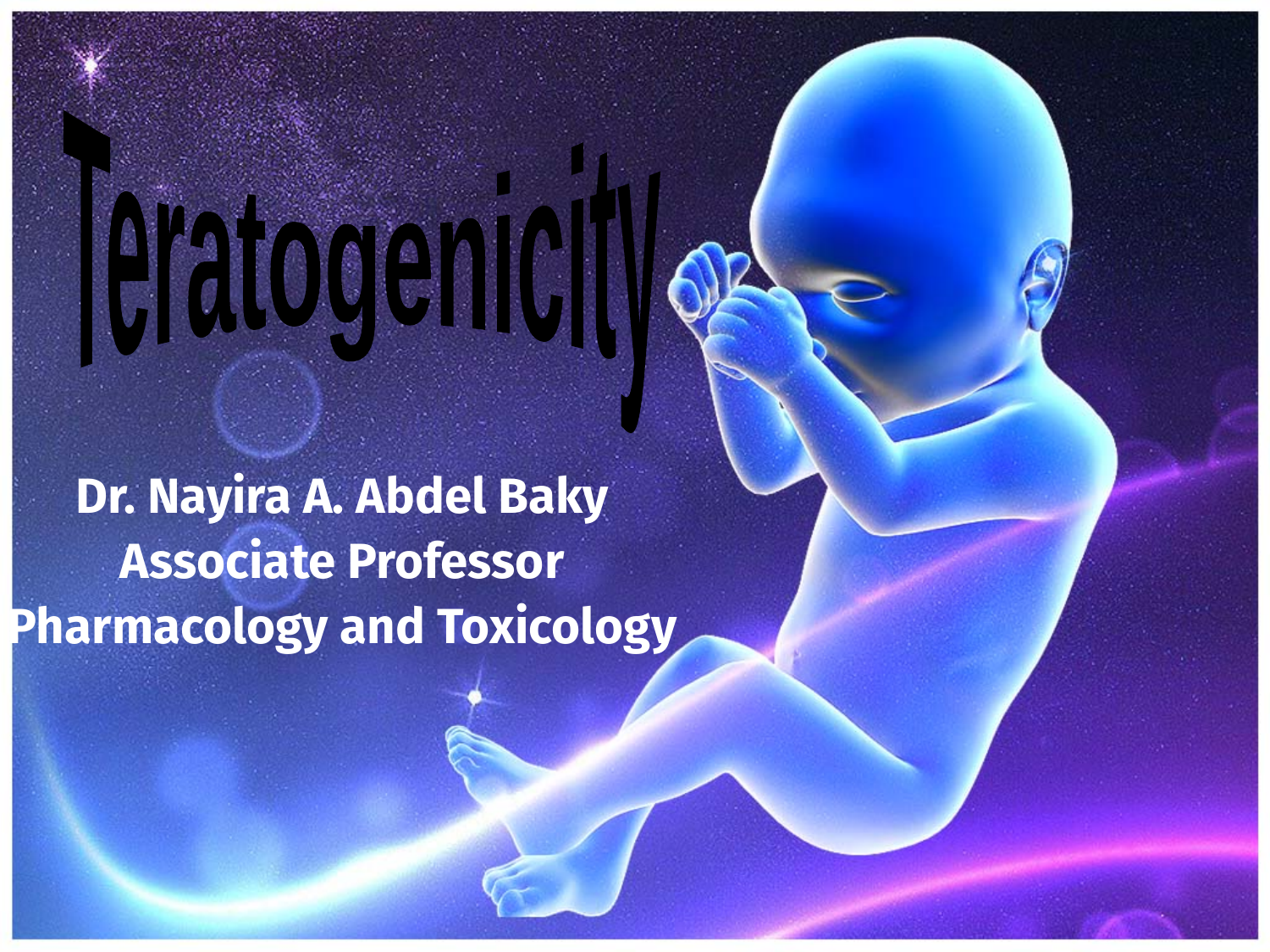

Teratogenicity
Dr. Nayira A. Abdel Baky
Associate Professor
Pharmacology and Toxicology